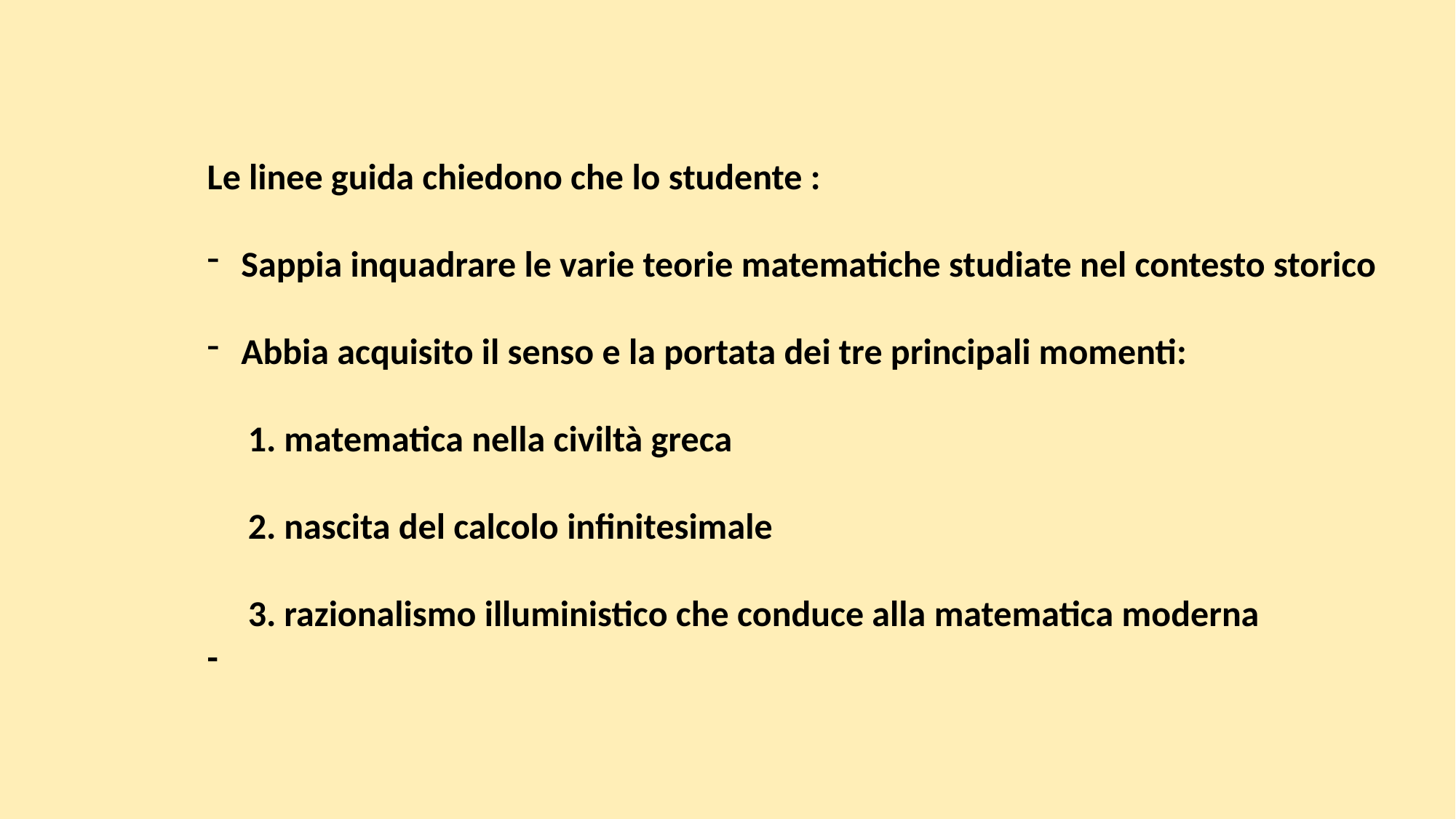

Le linee guida chiedono che lo studente :

Sappia inquadrare le varie teorie matematiche studiate nel contesto storico

Abbia acquisito il senso e la portata dei tre principali momenti:

     1. matematica nella civiltà greca

     2. nascita del calcolo infinitesimale

     3. razionalismo illuministico che conduce alla matematica moderna
-